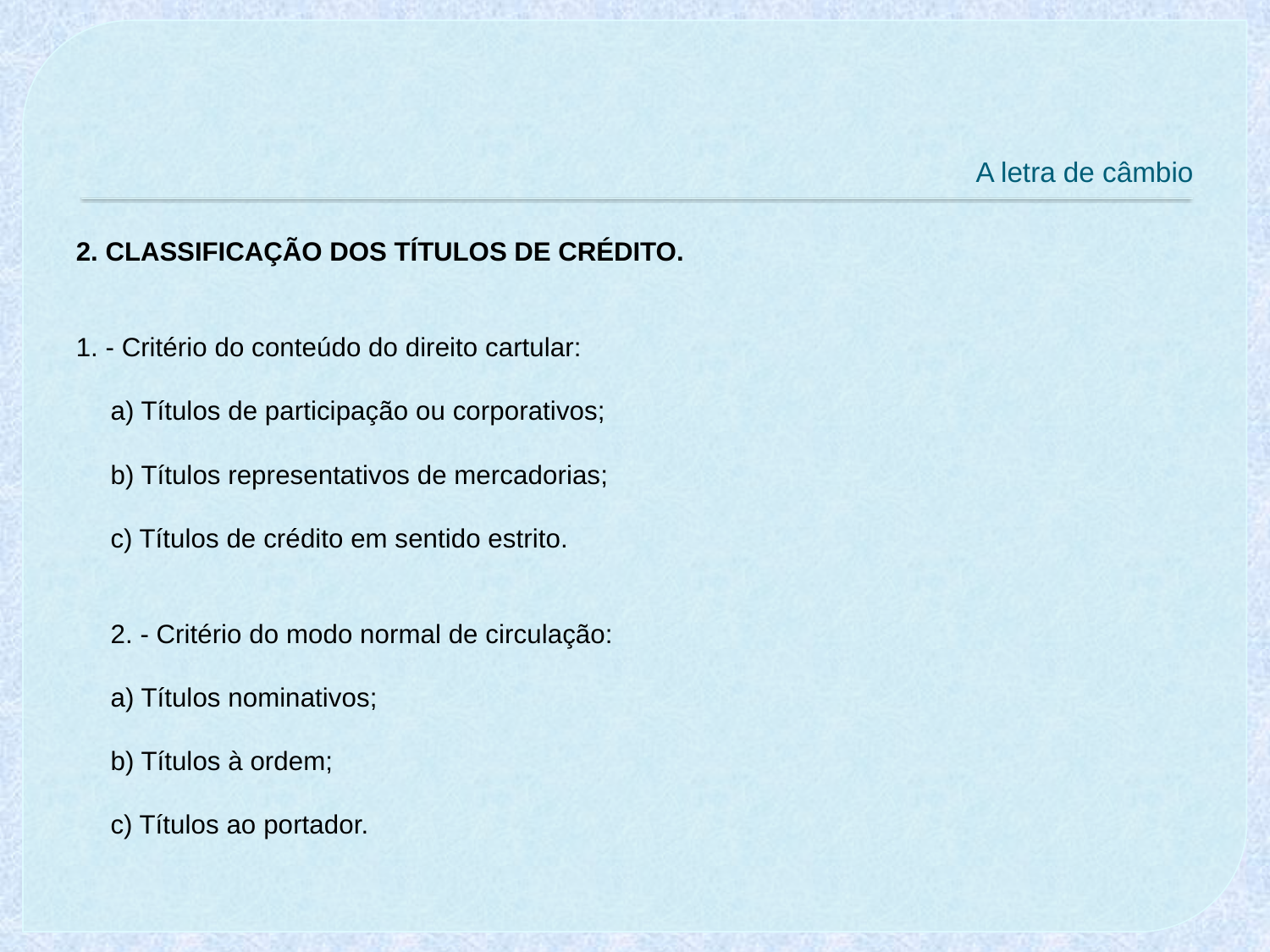

# A letra de câmbio
2. CLASSIFICAÇÃO DOS TÍTULOS DE CRÉDITO.

1. - Critério do conteúdo do direito cartular:

		a) Títulos de participação ou corporativos;

		b) Títulos representativos de mercadorias;

		c) Títulos de crédito em sentido estrito.

	2. - Critério do modo normal de circulação:

		a) Títulos nominativos;

		b) Títulos à ordem;

		c) Títulos ao portador.